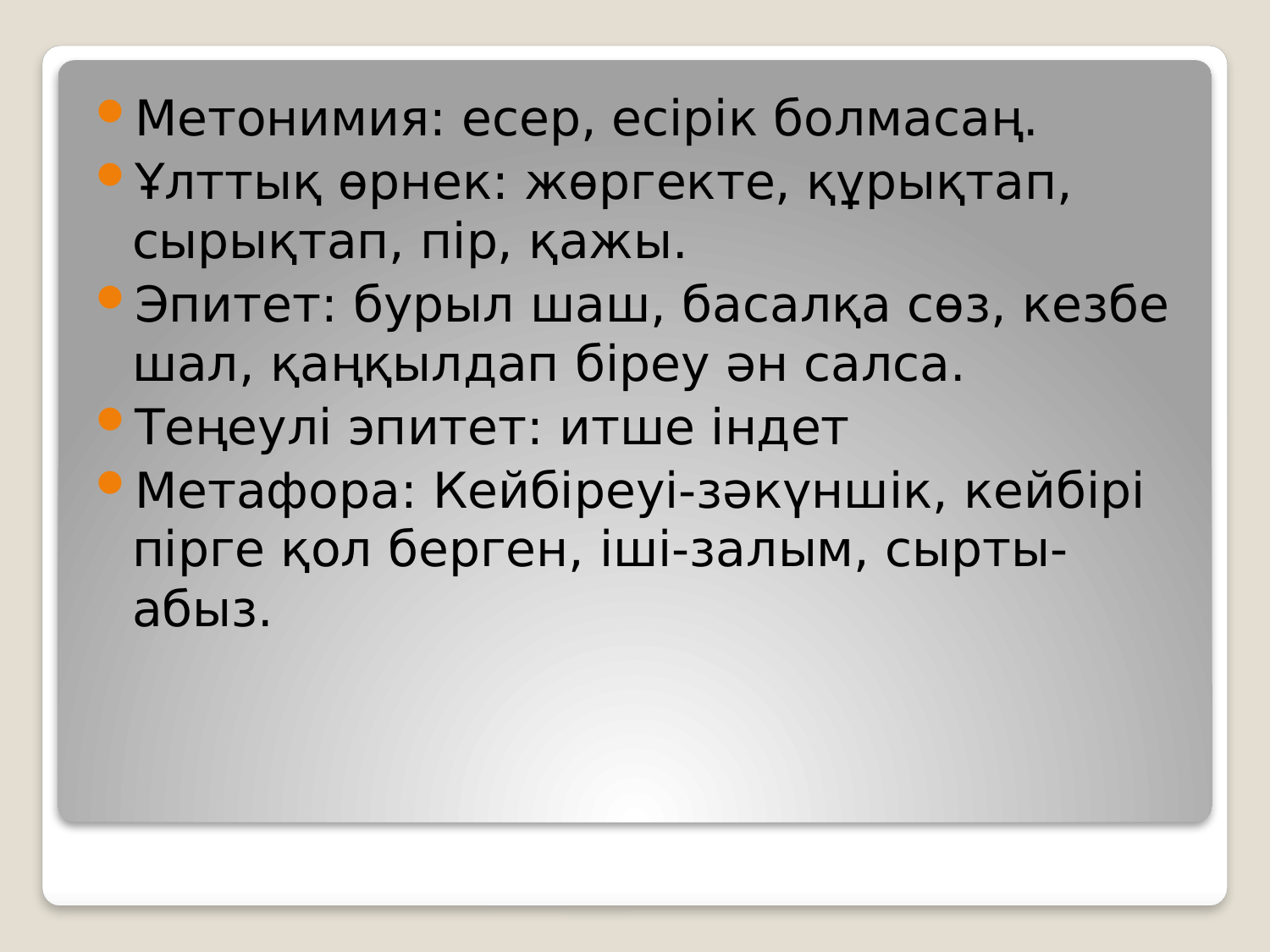

Метонимия: есер, есірік болмасаң.
Ұлттық өрнек: жөргекте, құрықтап, сырықтап, пір, қажы.
Эпитет: бурыл шаш, басалқа сөз, кезбе шал, қаңқылдап біреу ән салса.
Теңеулі эпитет: итше індет
Метафора: Кейбіреуі-зәкүншік, кейбірі пірге қол берген, іші-залым, сырты-абыз.
#